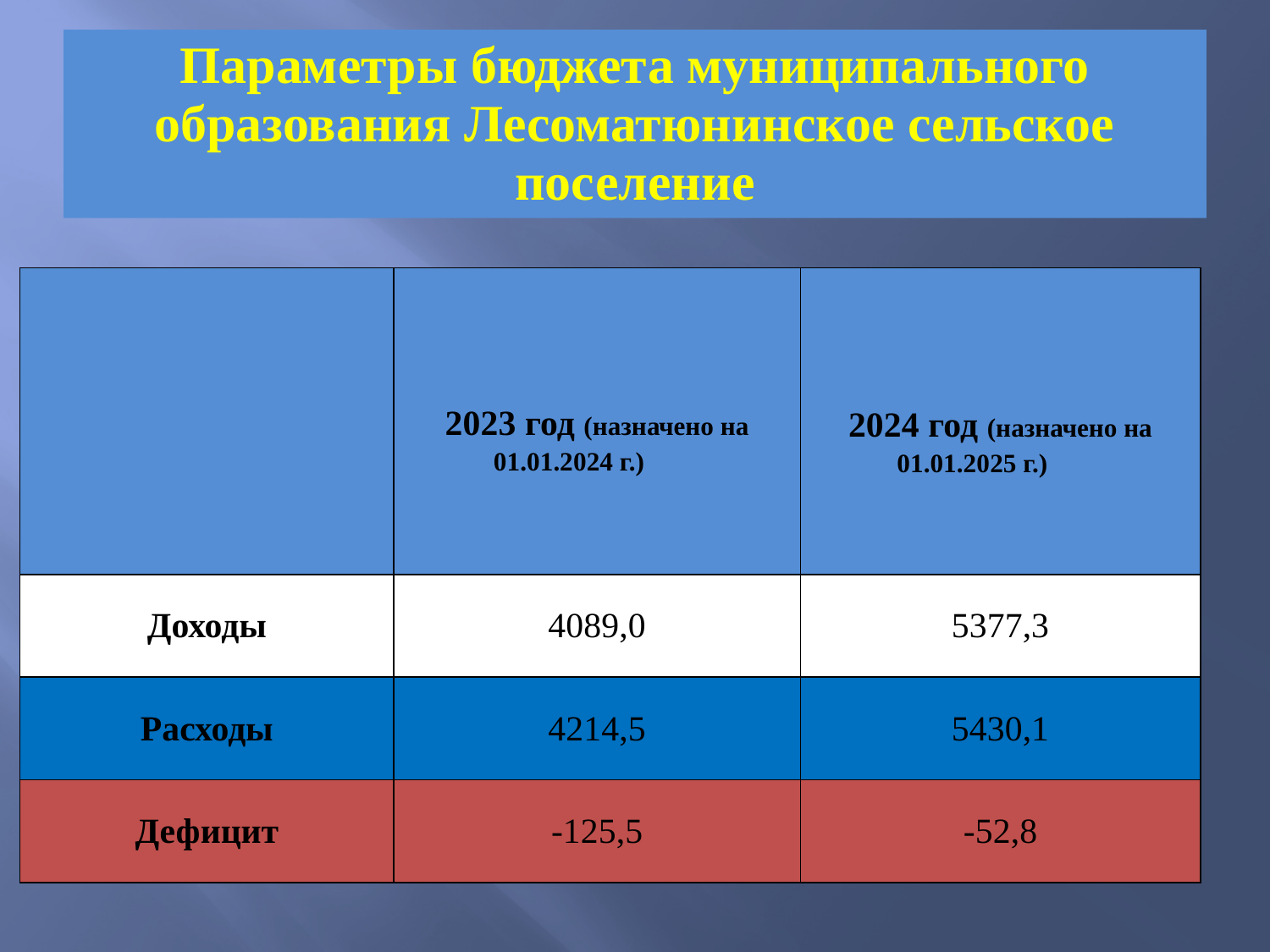

# Параметры бюджета муниципального образования Лесоматюнинское сельское поселение
|  | 2023 год (назначено на 01.01.2024 г.) | 2024 год (назначено на 01.01.2025 г.) |
| --- | --- | --- |
| Доходы | 4089,0 | 5377,3 |
| Расходы | 4214,5 | 5430,1 |
| Дефицит | -125,5 | -52,8 |